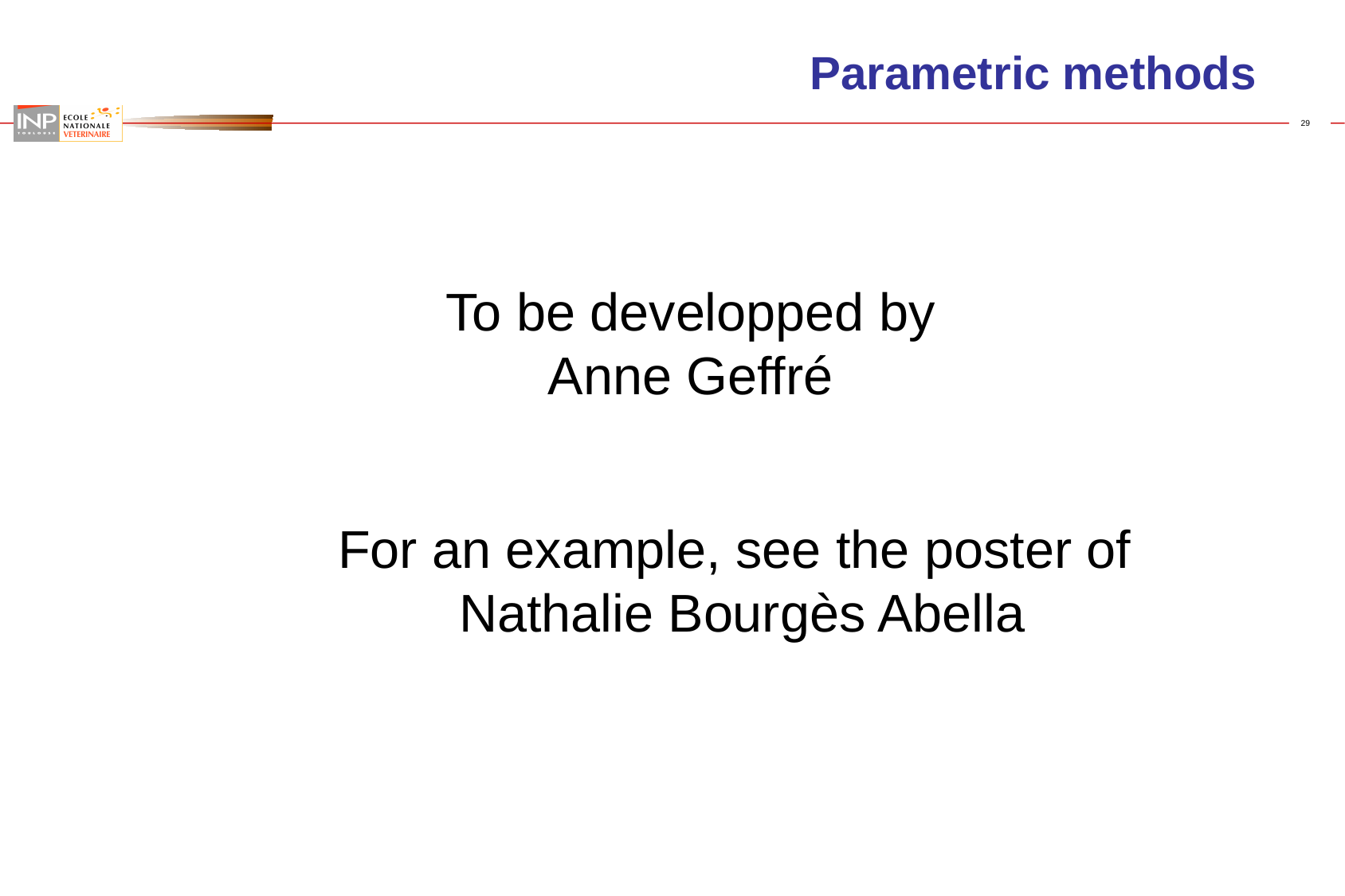

# Parametric methods
To be developped by
Anne Geffré
For an example, see the poster of
Nathalie Bourgès Abella